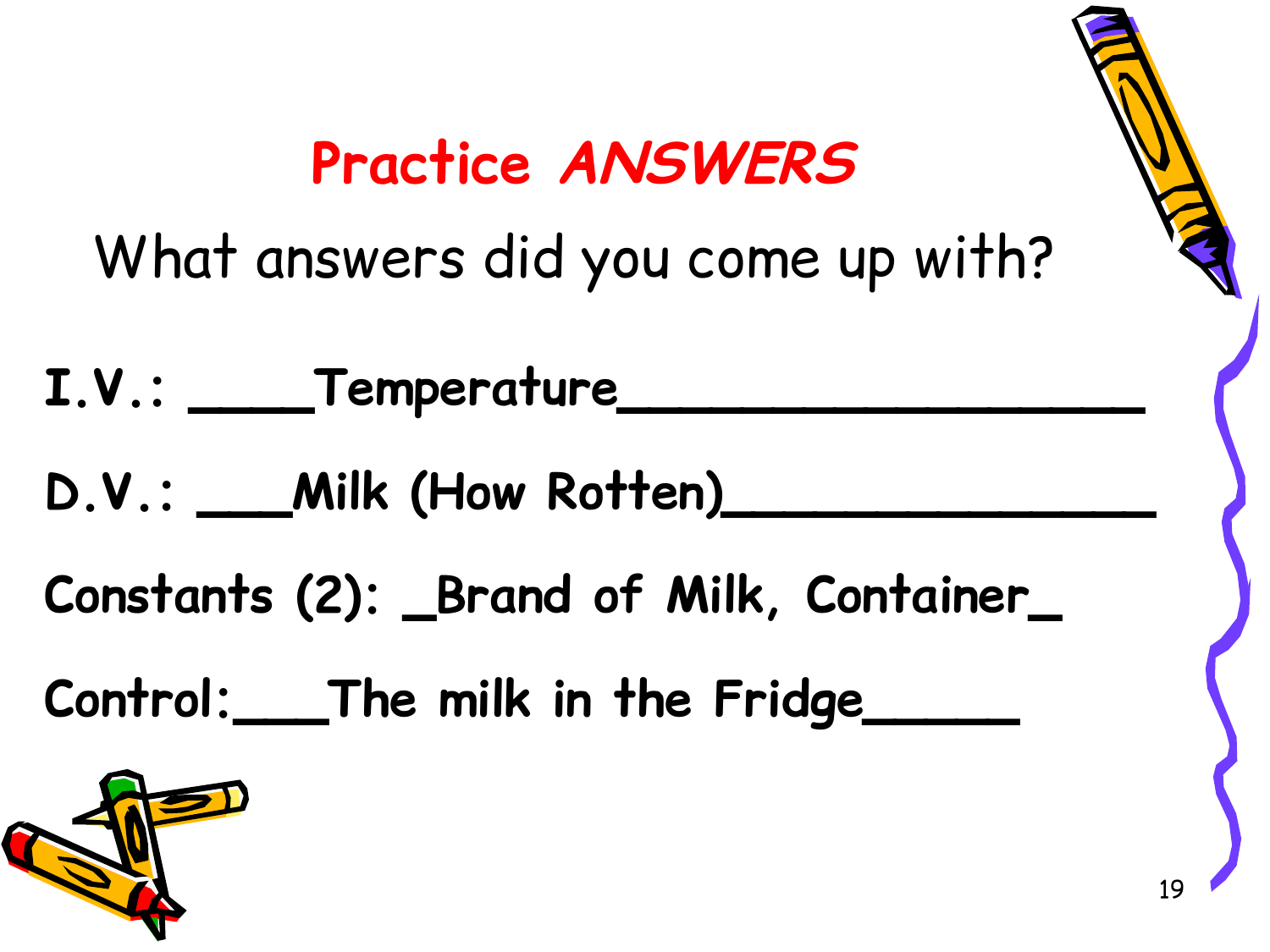

# Practice ANSWERS
	What answers did you come up with?

I.V.: ____Temperature_________________

D.V.: ___Milk (How Rotten)______________

Constants (2): _Brand of Milk, Container_

Control:___The milk in the Fridge_____
19